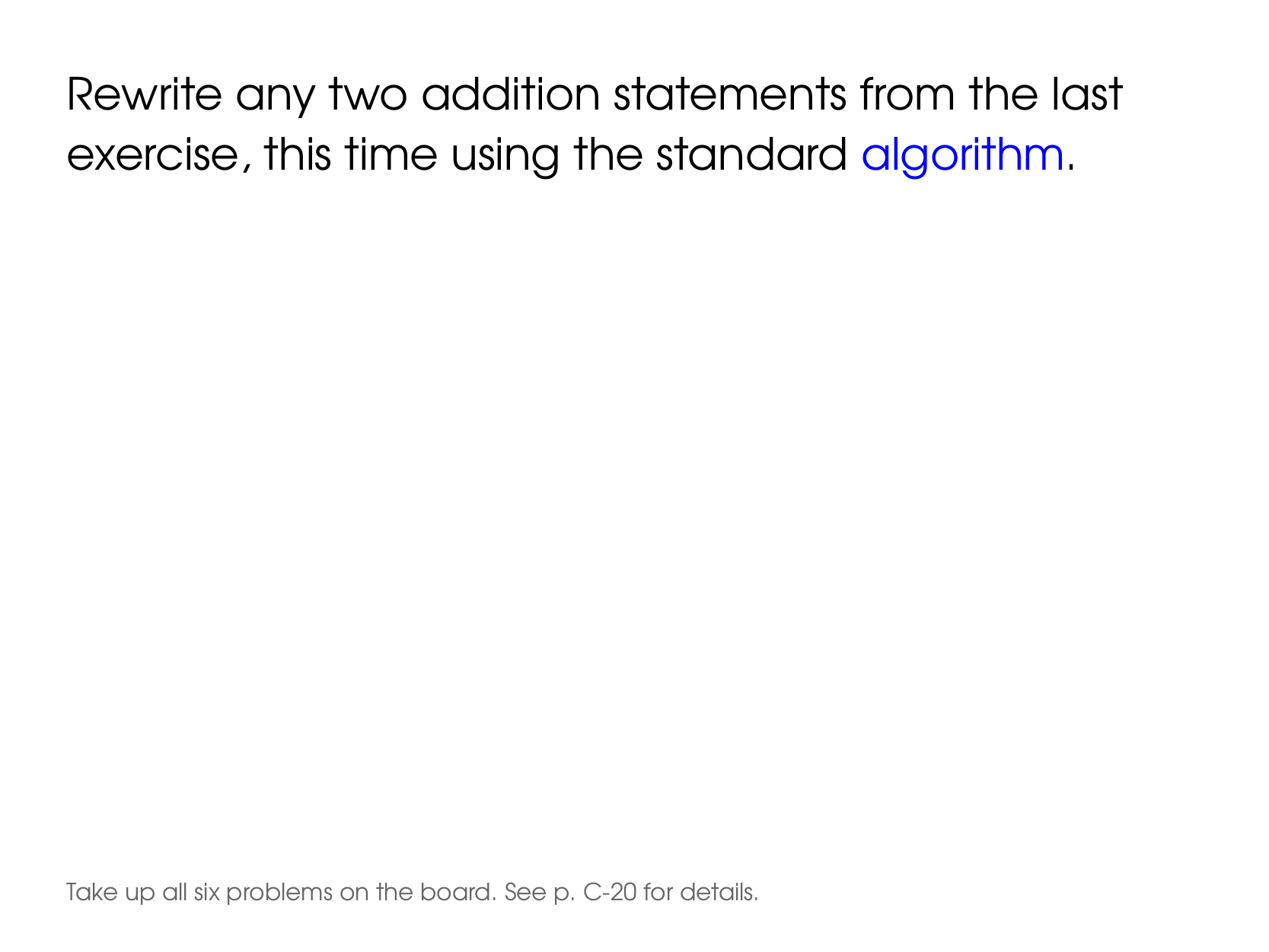

Rewrite any two addition statements from the last exercise, this time using the standard algorithm.
Take up all six problems on the board. See p. C-20 for details.